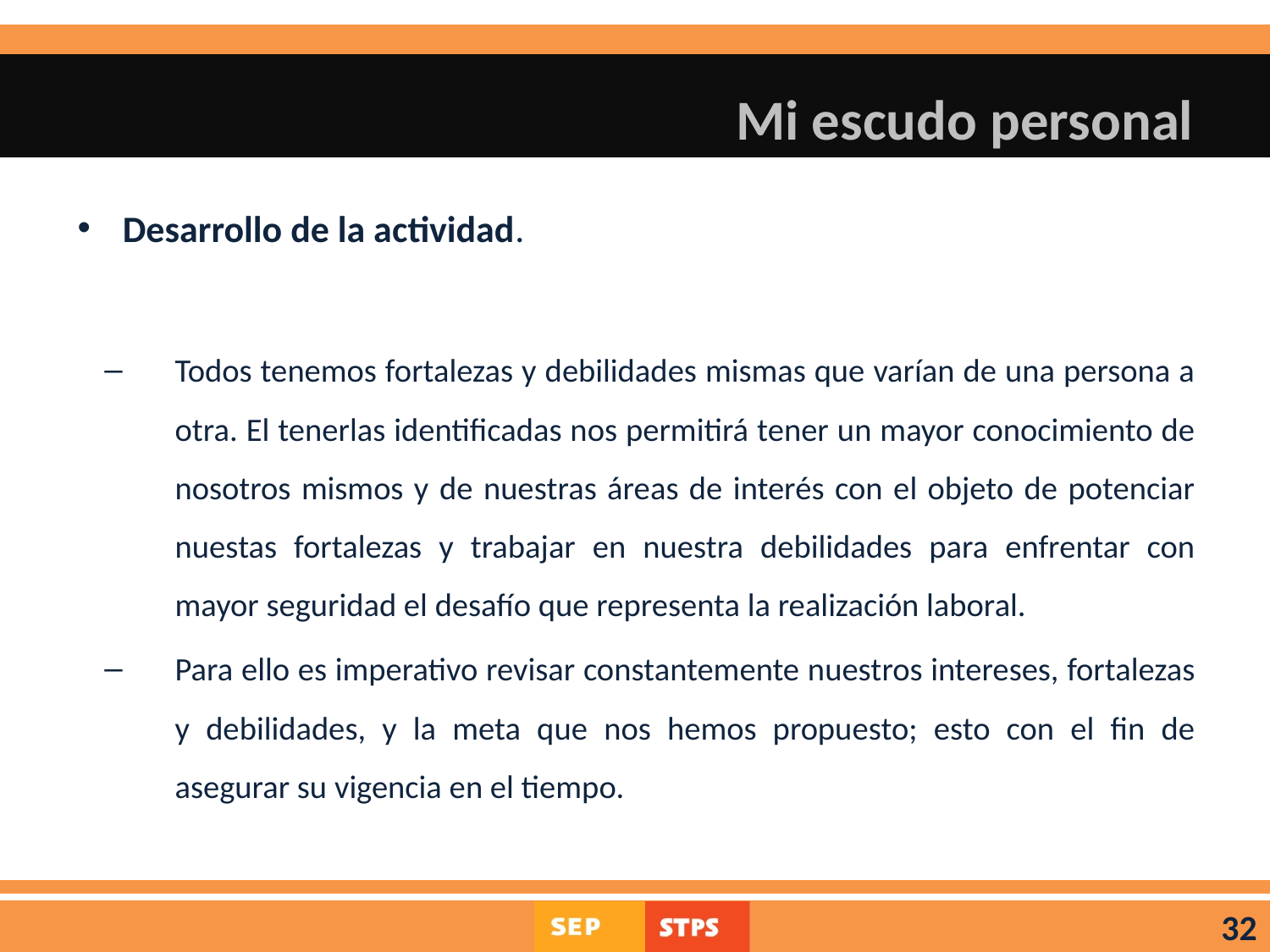

# Mi escudo personal
Desarrollo de la actividad.

Todos tenemos fortalezas y debilidades mismas que varían de una persona a otra. El tenerlas identificadas nos permitirá tener un mayor conocimiento de nosotros mismos y de nuestras áreas de interés con el objeto de potenciar nuestas fortalezas y trabajar en nuestra debilidades para enfrentar con mayor seguridad el desafío que representa la realización laboral.
Para ello es imperativo revisar constantemente nuestros intereses, fortalezas y debilidades, y la meta que nos hemos propuesto; esto con el fin de asegurar su vigencia en el tiempo.

32